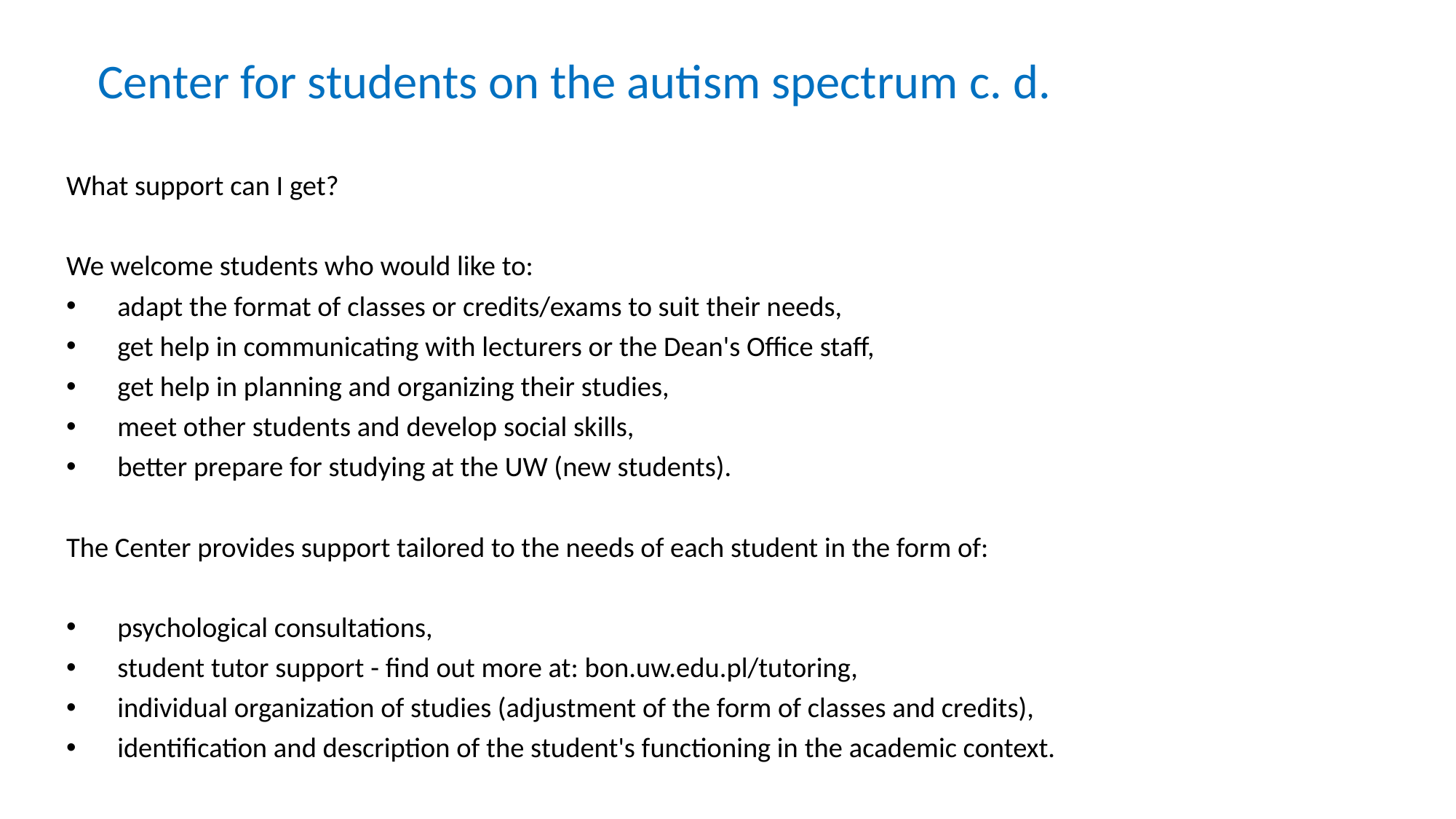

# Center for students on the autism spectrum c. d.
What support can I get?

We welcome students who would like to:
    adapt the format of classes or credits/exams to suit their needs,
    get help in communicating with lecturers or the Dean's Office staff,
    get help in planning and organizing their studies,
    meet other students and develop social skills,
    better prepare for studying at the UW (new students).

The Center provides support tailored to the needs of each student in the form of:

    psychological consultations,
    student tutor support - find out more at: bon.uw.edu.pl/tutoring,
    individual organization of studies (adjustment of the form of classes and credits),
    identification and description of the student's functioning in the academic context.